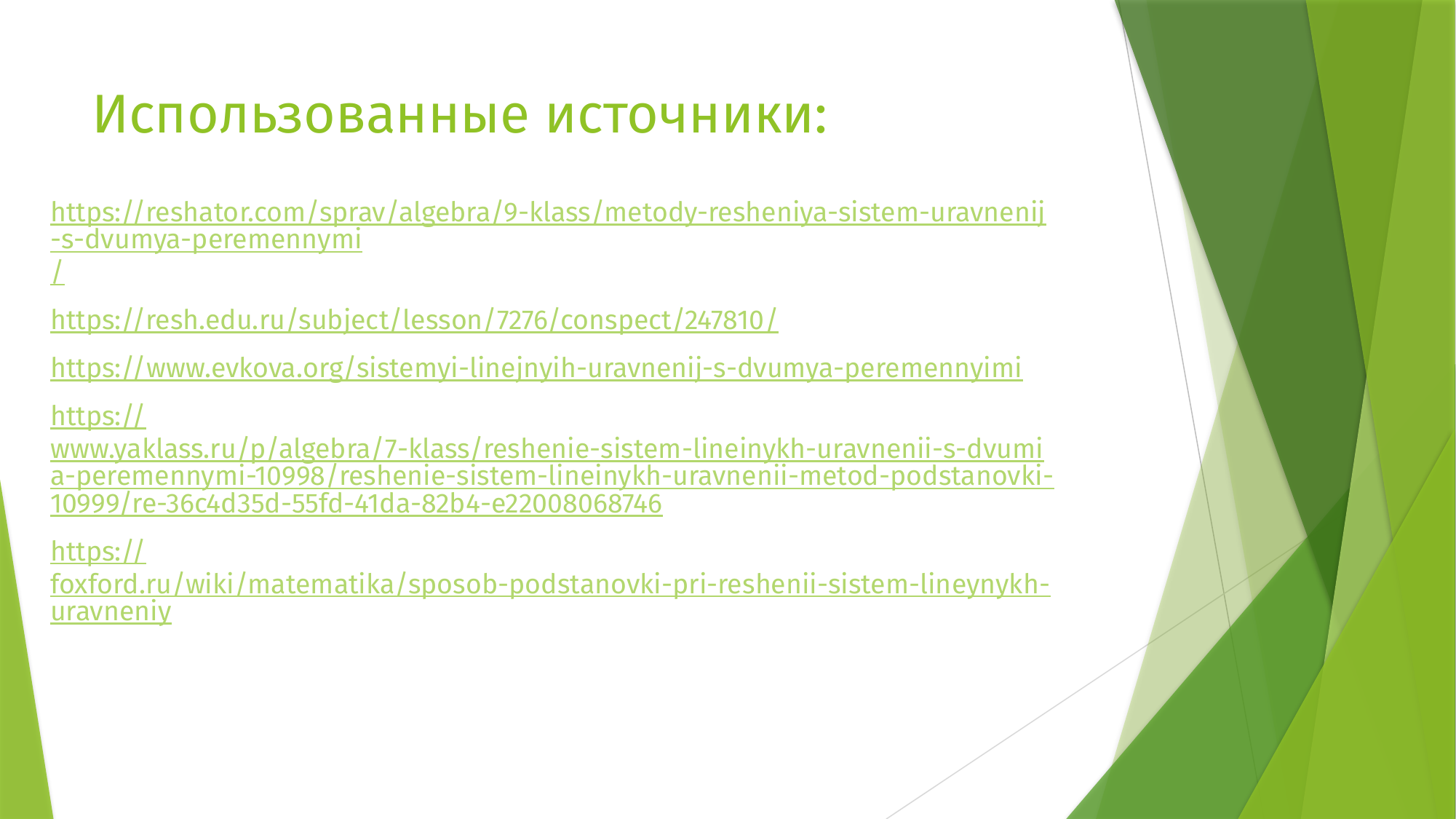

# Использованные источники:
https://reshator.com/sprav/algebra/9-klass/metody-resheniya-sistem-uravnenij-s-dvumya-peremennymi/
https://resh.edu.ru/subject/lesson/7276/conspect/247810/
https://www.evkova.org/sistemyi-linejnyih-uravnenij-s-dvumya-peremennyimi
https://www.yaklass.ru/p/algebra/7-klass/reshenie-sistem-lineinykh-uravnenii-s-dvumia-peremennymi-10998/reshenie-sistem-lineinykh-uravnenii-metod-podstanovki-10999/re-36c4d35d-55fd-41da-82b4-e22008068746
https://foxford.ru/wiki/matematika/sposob-podstanovki-pri-reshenii-sistem-lineynykh-uravneniy